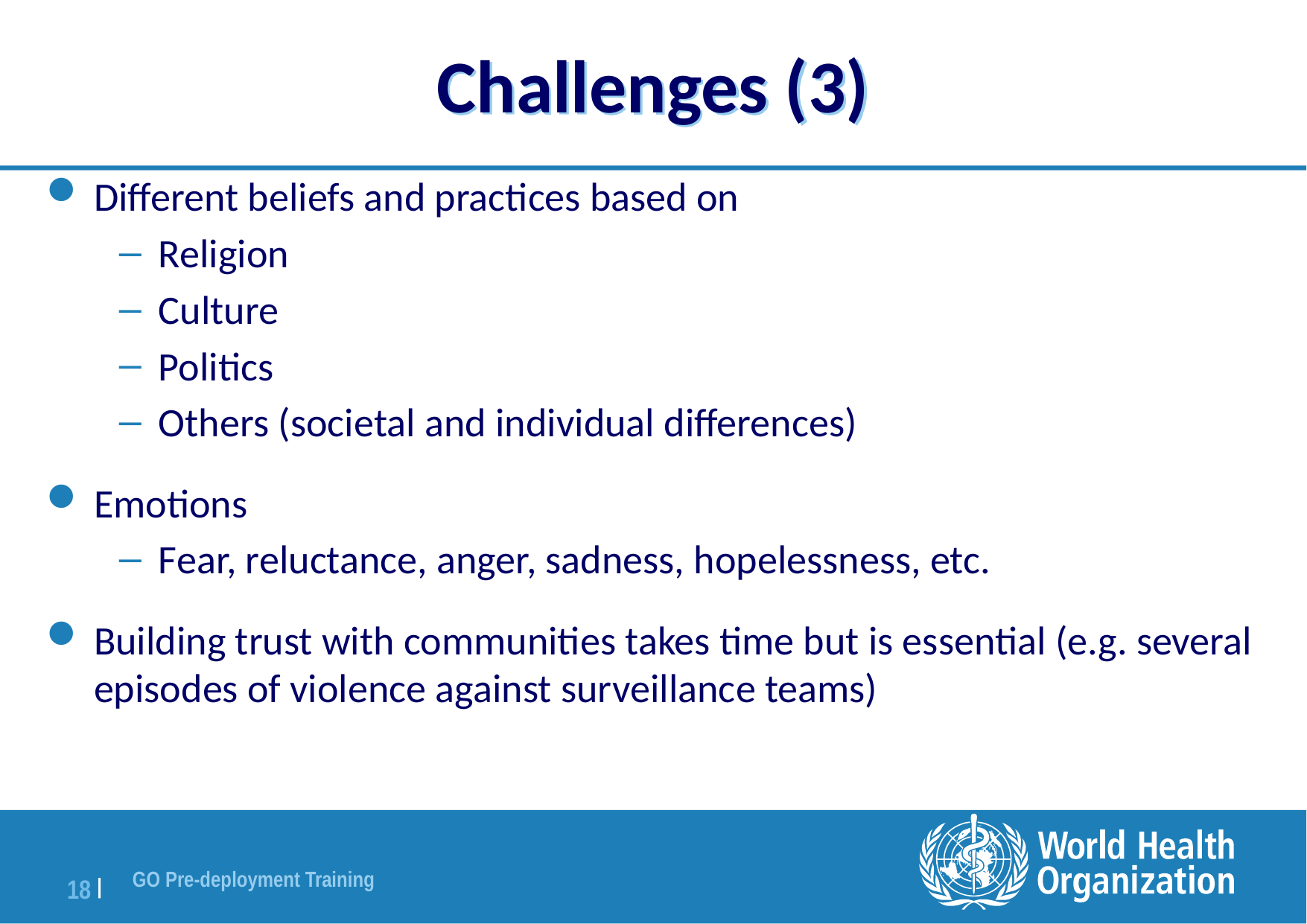

# Challenges (3)
Different beliefs and practices based on
Religion
Culture
Politics
Others (societal and individual differences)
Emotions
Fear, reluctance, anger, sadness, hopelessness, etc.
Building trust with communities takes time but is essential (e.g. several episodes of violence against surveillance teams)